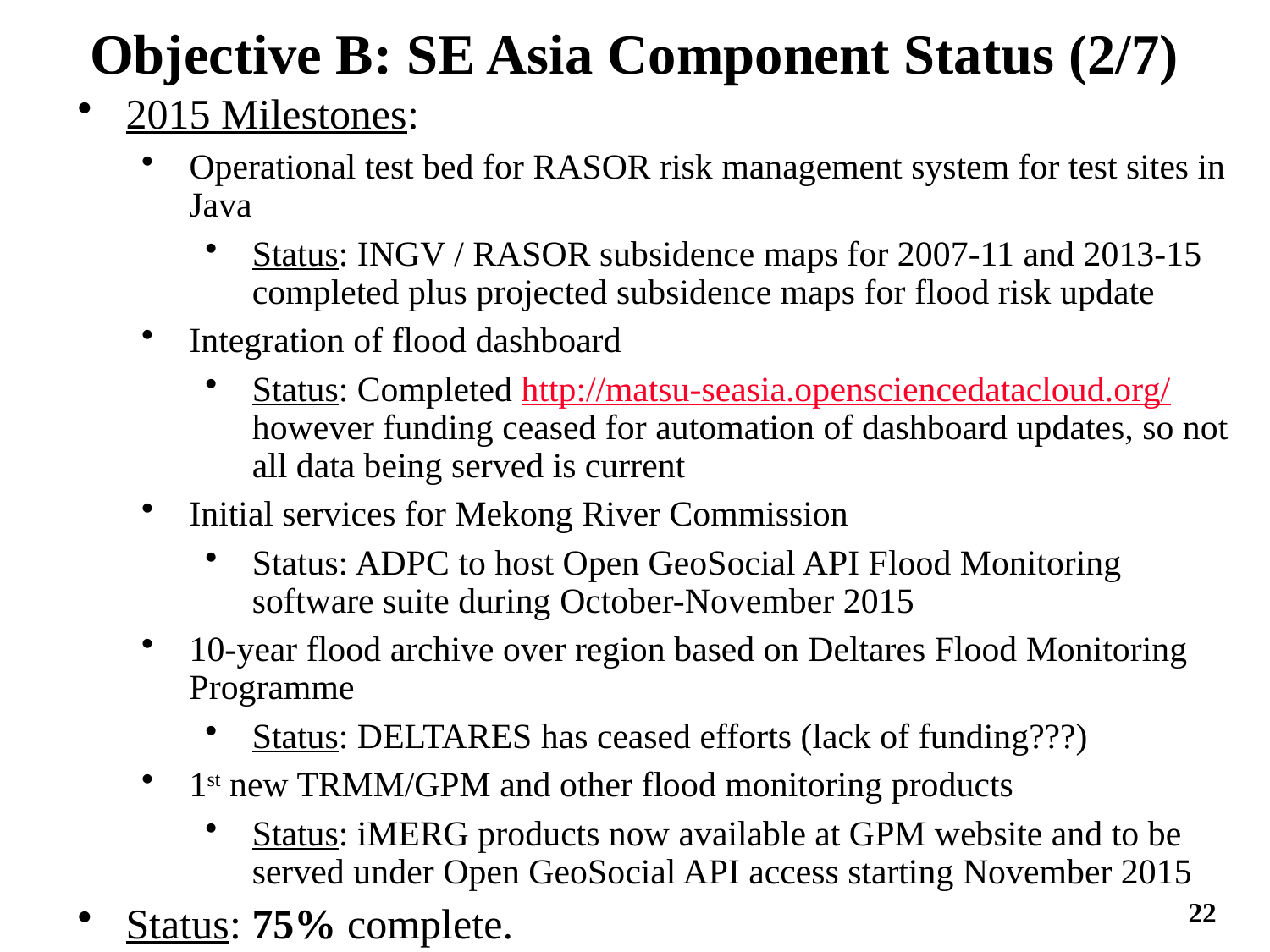

# Objective B: SE Asia Component Status (2/7)
2015 Milestones:
Operational test bed for RASOR risk management system for test sites in Java
Status: INGV / RASOR subsidence maps for 2007-11 and 2013-15 completed plus projected subsidence maps for flood risk update
Integration of flood dashboard
Status: Completed http://matsu-seasia.opensciencedatacloud.org/ however funding ceased for automation of dashboard updates, so not all data being served is current
Initial services for Mekong River Commission
Status: ADPC to host Open GeoSocial API Flood Monitoring software suite during October-November 2015
10-year flood archive over region based on Deltares Flood Monitoring Programme
Status: DELTARES has ceased efforts (lack of funding???)
1st new TRMM/GPM and other flood monitoring products
Status: iMERG products now available at GPM website and to be served under Open GeoSocial API access starting November 2015
Status: 75% complete.
22